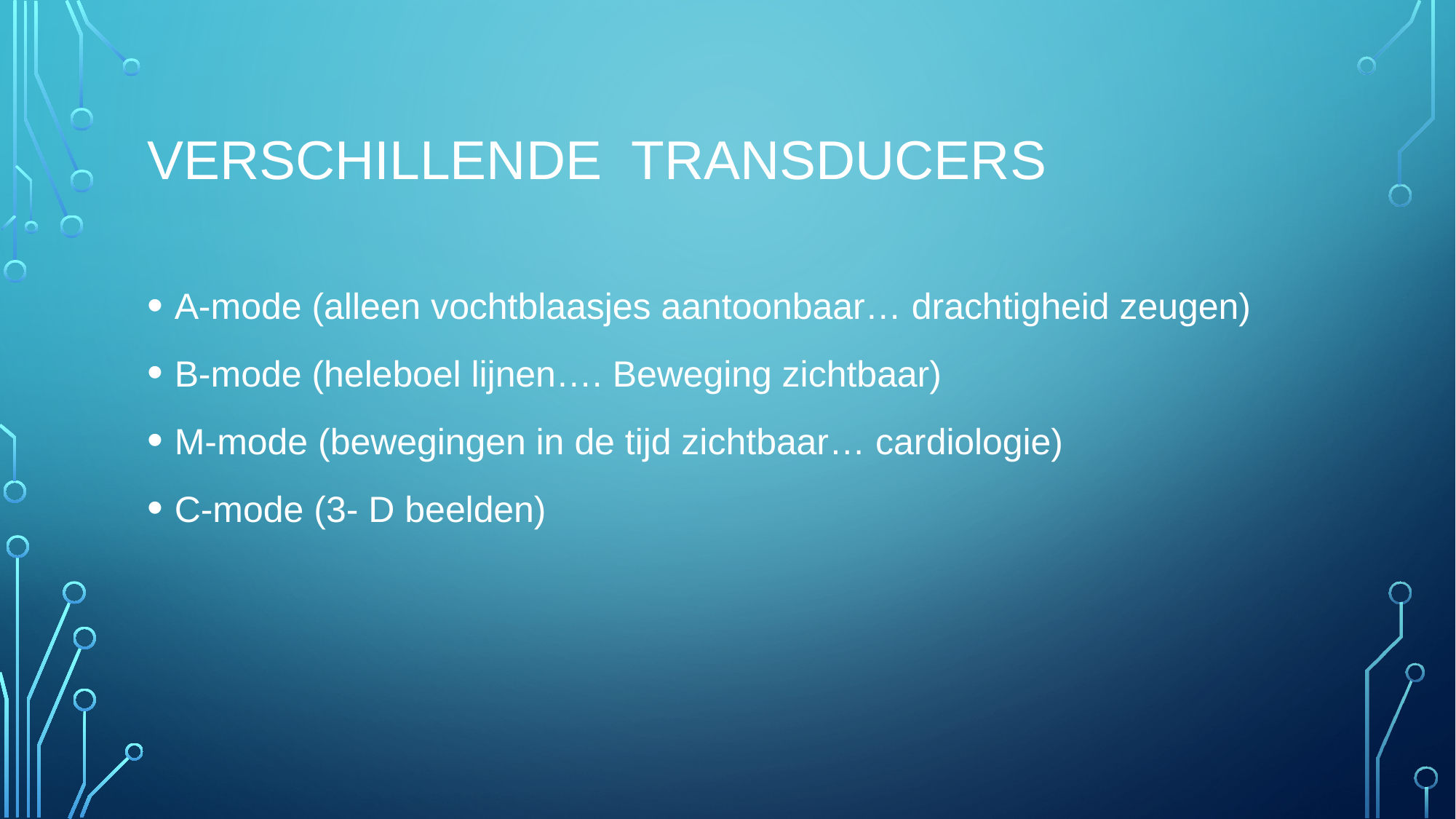

# Verschillende  transducers
A-mode (alleen vochtblaasjes aantoonbaar… drachtigheid zeugen)
B-mode (heleboel lijnen…. Beweging zichtbaar)
M-mode (bewegingen in de tijd zichtbaar… cardiologie)
C-mode (3- D beelden)